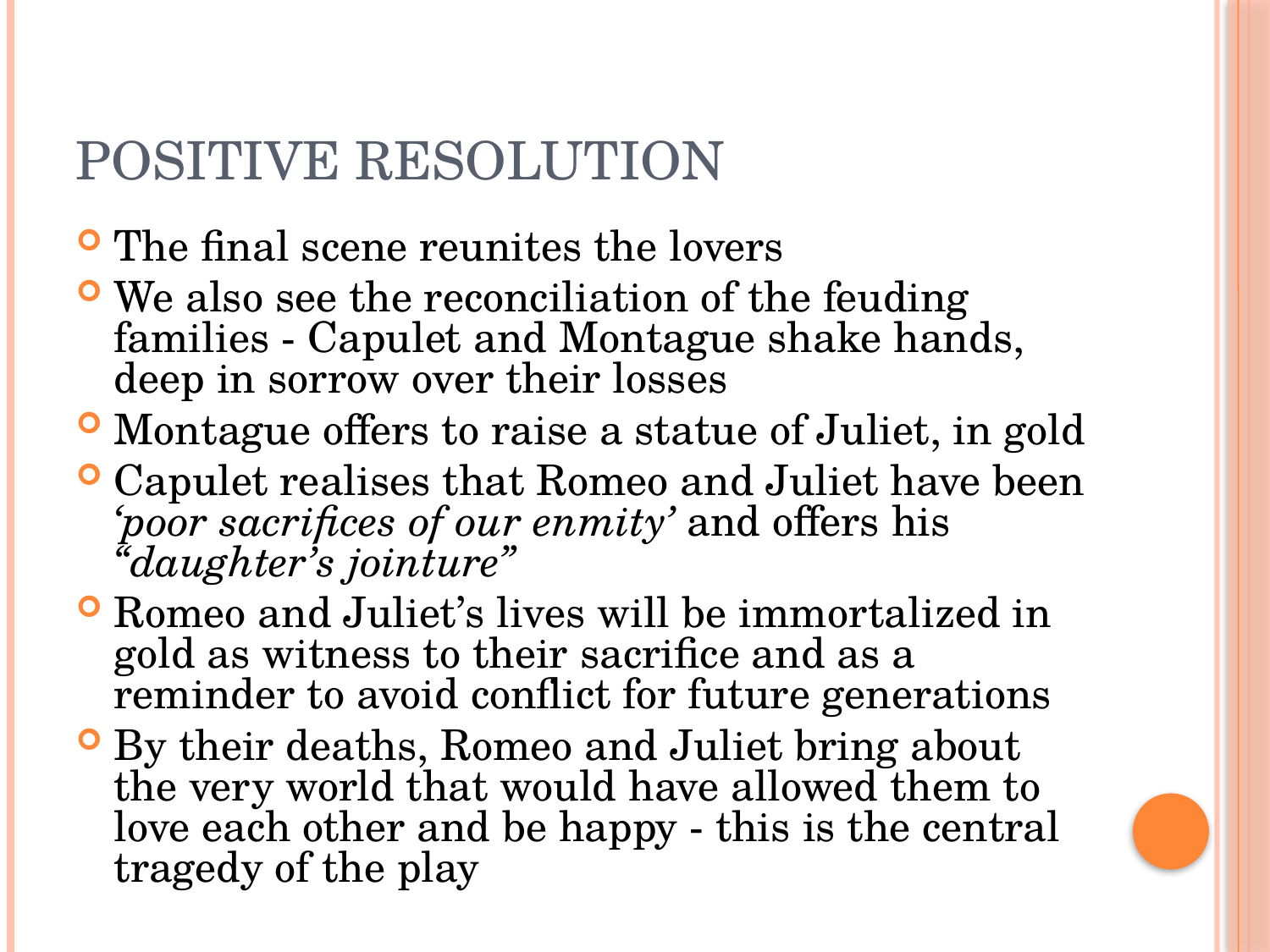

# Positive Resolution
The final scene reunites the lovers
We also see the reconciliation of the feuding families - Capulet and Montague shake hands, deep in sorrow over their losses
Montague offers to raise a statue of Juliet, in gold
Capulet realises that Romeo and Juliet have been ‘poor sacrifices of our enmity’ and offers his “daughter’s jointure”
Romeo and Juliet’s lives will be immortalized in gold as witness to their sacrifice and as a reminder to avoid conflict for future generations
By their deaths, Romeo and Juliet bring about the very world that would have allowed them to love each other and be happy - this is the central tragedy of the play